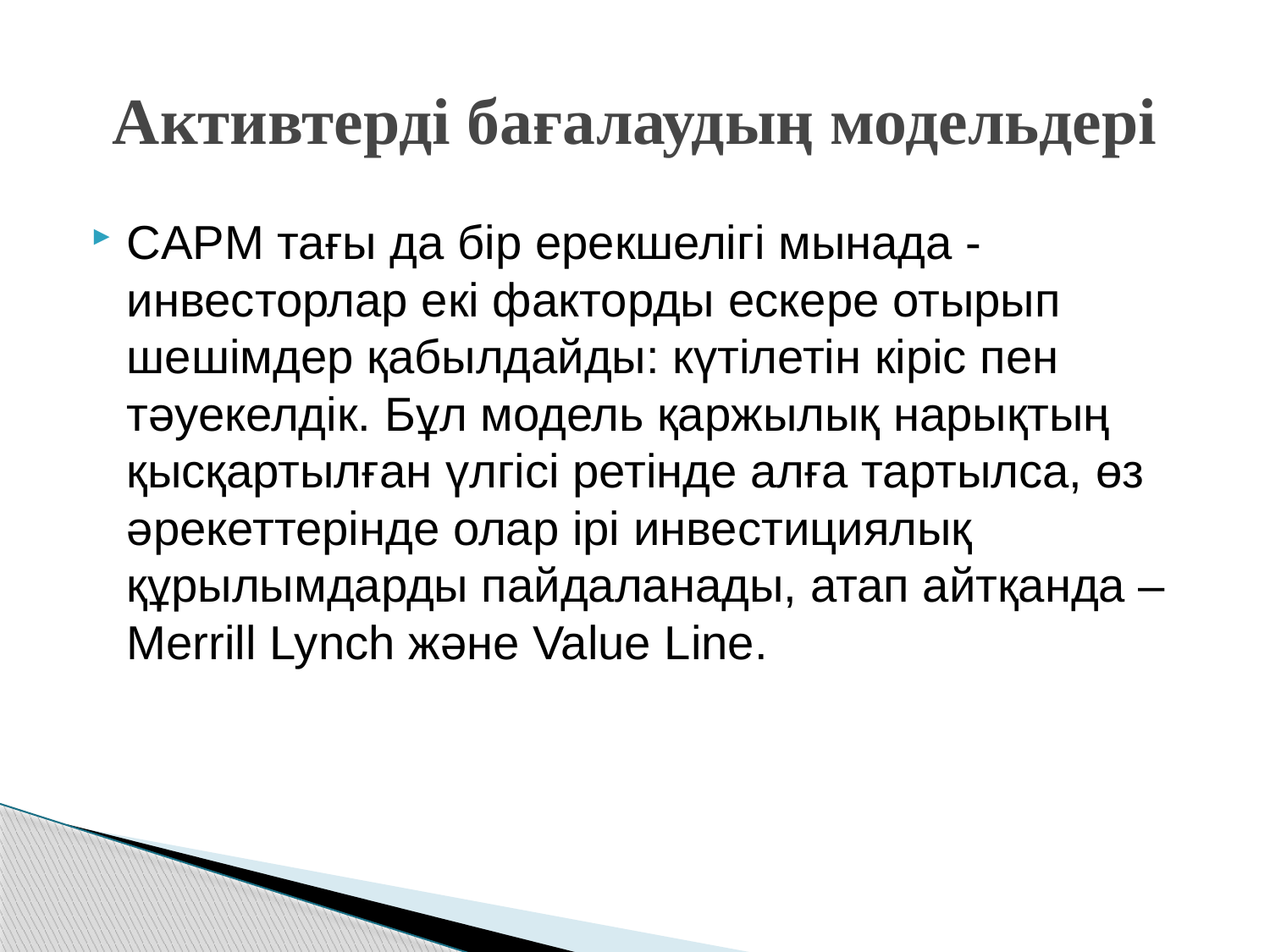

# Активтерді бағалаудың модельдері
CAPM тағы да бір ерекшелігі мынада -  инвесторлар екі факторды ескере отырып шешімдер қабылдайды: күтілетін кіріс пен тәуекелдік. Бұл модель қаржылық нарықтың қысқартылған үлгісі ретінде алға тартылса, өз әрекеттерінде олар ірі инвестициялық құрылымдарды пайдаланады, атап айтқанда – Merrill Lynch және Value Line.